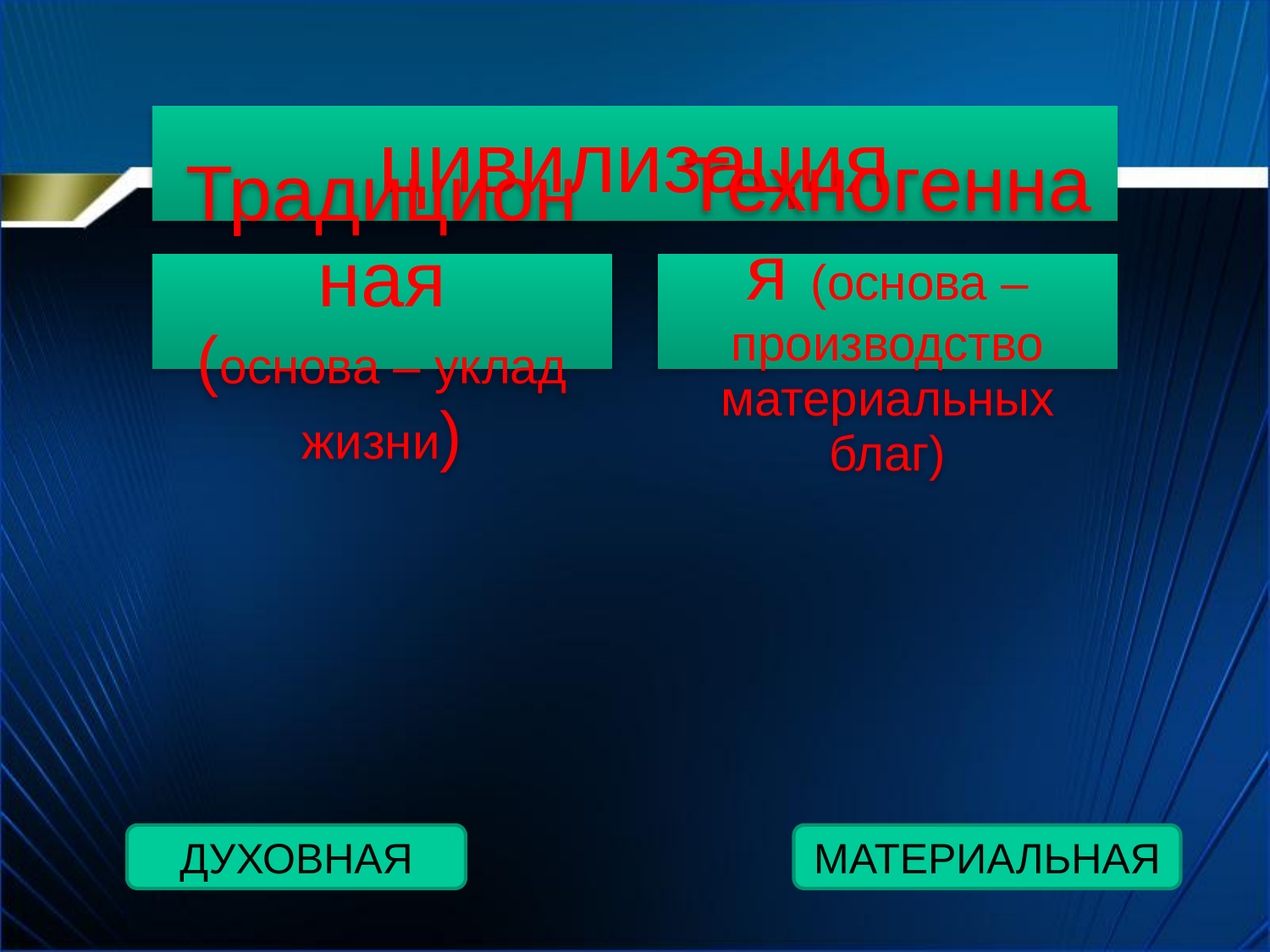

цивилизация
(основа – уклад жизни)
ДУХОВНАЯ
МАТЕРИАЛЬНАЯ